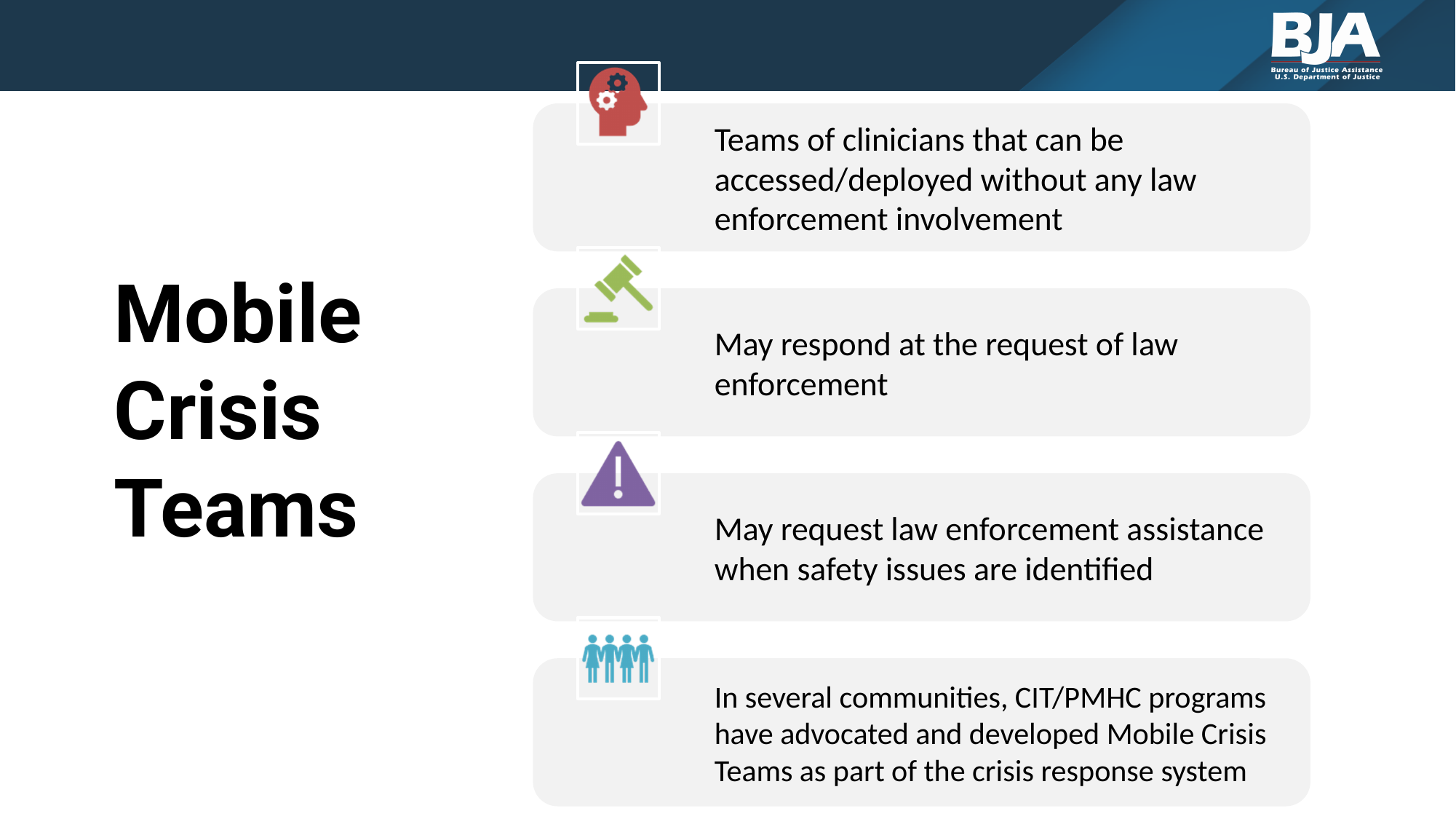

Teams of clinicians that can be accessed/deployed without any law enforcement involvement
May respond at the request of law enforcement
May request law enforcement assistance when safety issues are identified
In several communities, CIT/PMHC programs have advocated and developed Mobile Crisis Teams as part of the crisis response system
# Mobile Crisis Teams